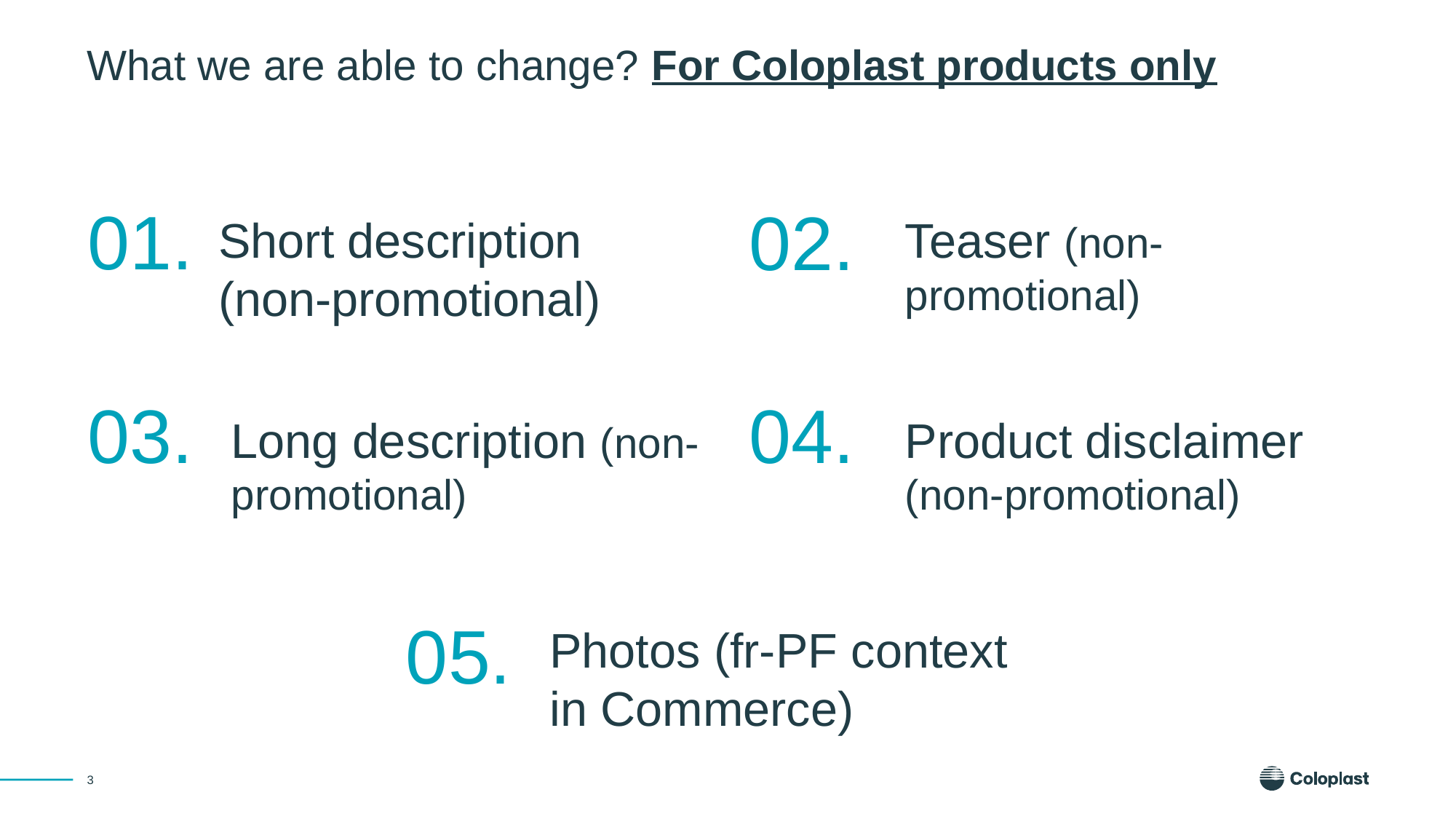

# What we are able to change? For Coloplast products only
01.
02.
Short description (non-promotional)
Teaser (non-promotional)
04.
03.
Long description (non-promotional)
Product disclaimer (non-promotional)
05.
Photos (fr-PF context in Commerce)
3